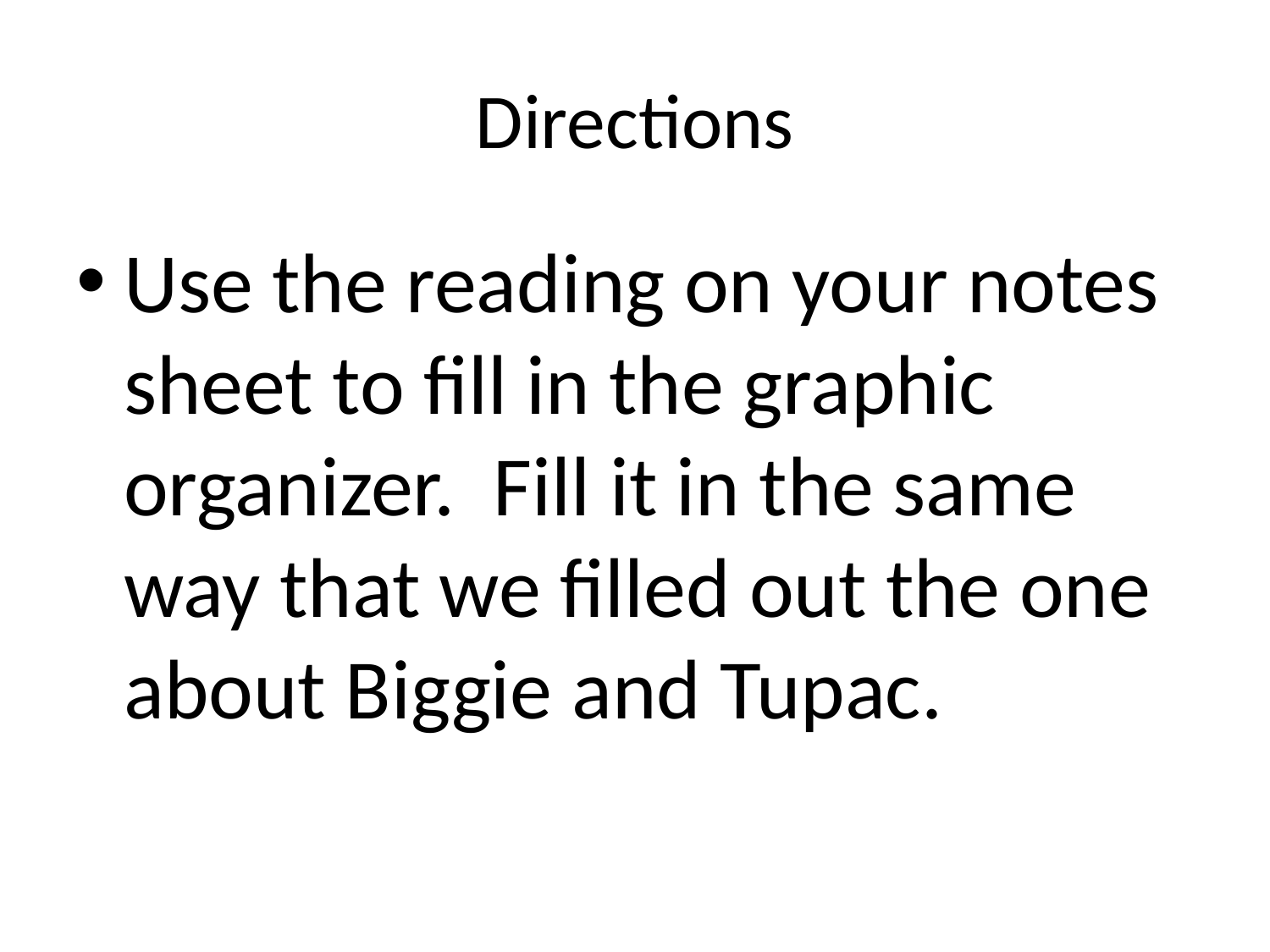

# Directions
Use the reading on your notes sheet to fill in the graphic organizer.  Fill it in the same way that we filled out the one about Biggie and Tupac.